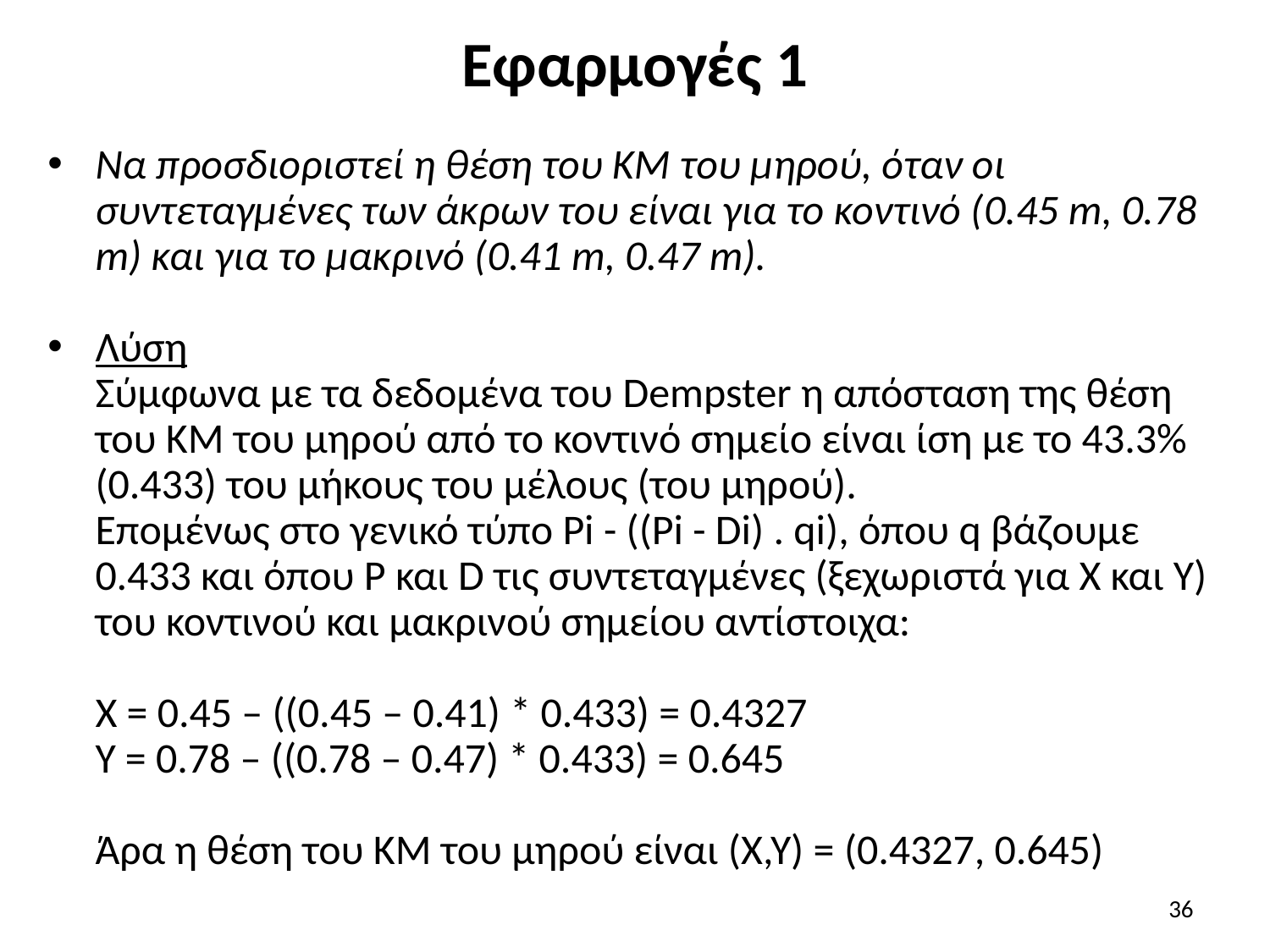

# Εφαρμογές 1
Να προσδιοριστεί η θέση του ΚΜ του μηρού, όταν οι συντεταγμένες των άκρων του είναι για το κοντινό (0.45 m, 0.78 m) και για το μακρινό (0.41 m, 0.47 m).

Λύση
     Σύμφωνα με τα δεδομένα του Dempster η απόσταση της θέση του ΚΜ του μηρού από το κοντινό σημείο είναι ίση με το 43.3% (0.433) του μήκους του μέλους (του μηρού).
     Επομένως στο γενικό τύπο Pi - ((Pi - Di) . qi), όπου q βάζουμε 0.433 και όπου P και D τις συντεταγμένες (ξεχωριστά για Χ και Υ) του κοντινού και μακρινού σημείου αντίστοιχα:

     Χ = 0.45 – ((0.45 – 0.41) * 0.433) = 0.4327
     Υ = 0.78 – ((0.78 – 0.47) * 0.433) = 0.645

     Άρα η θέση του ΚΜ του μηρού είναι (Χ,Υ) = (0.4327, 0.645)
36